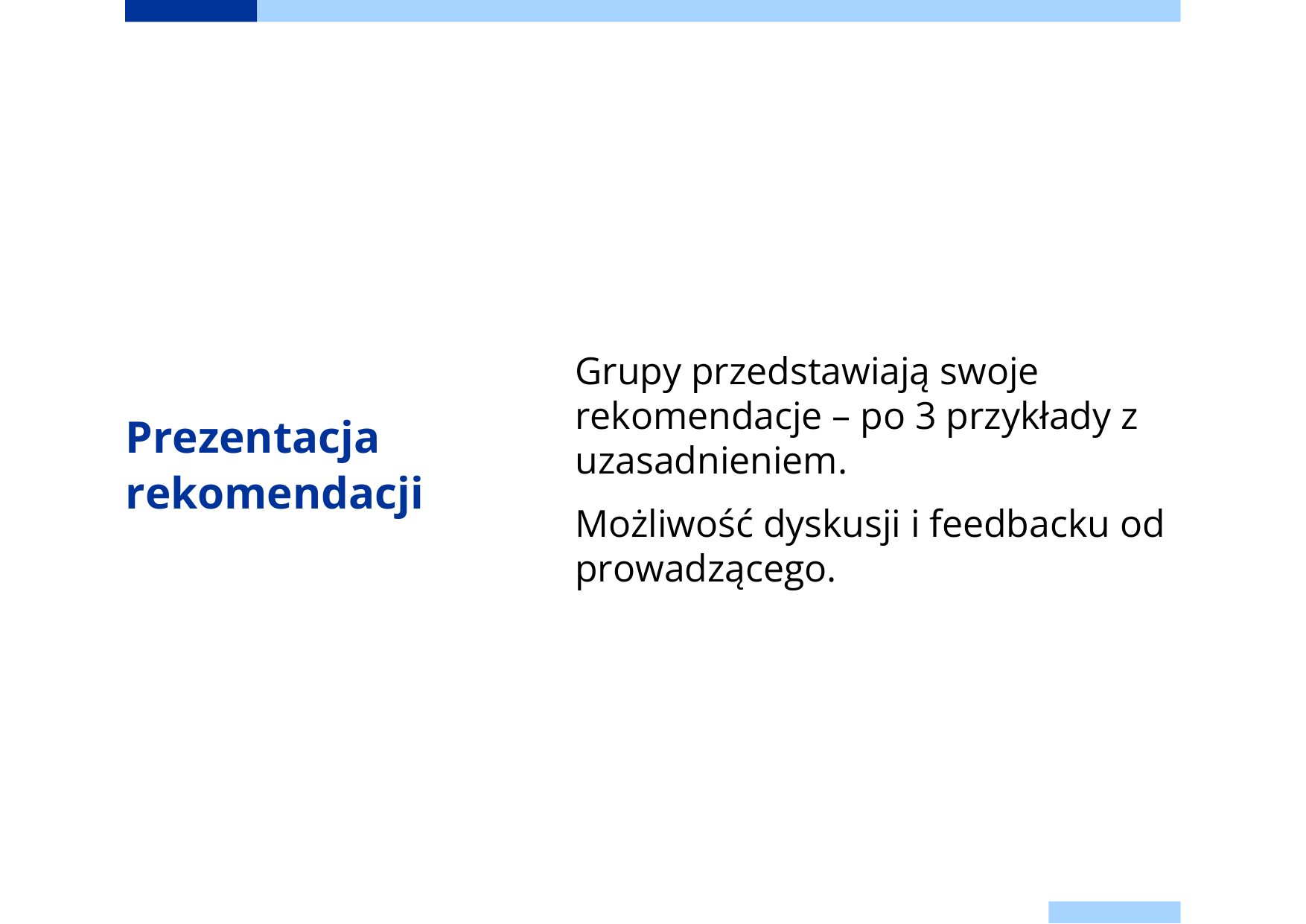

# Prezentacja rekomendacji
Grupy przedstawiają swoje rekomendacje – po 3 przykłady z uzasadnieniem.
Możliwość dyskusji i feedbacku od prowadzącego.